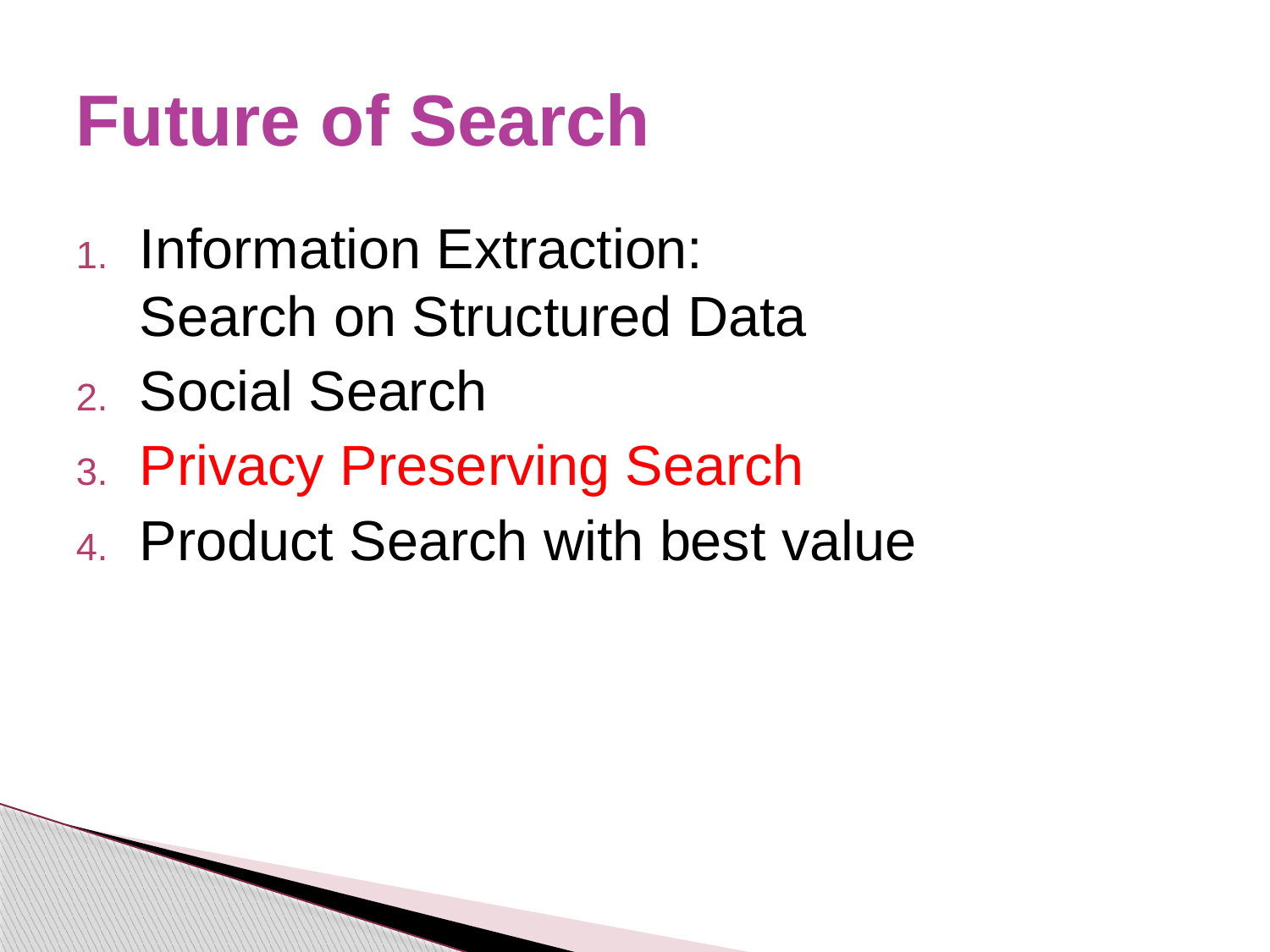

# Future of Search
Information Extraction:
Search on Structured Data
Social Search
Privacy Preserving Search
Product Search with best value